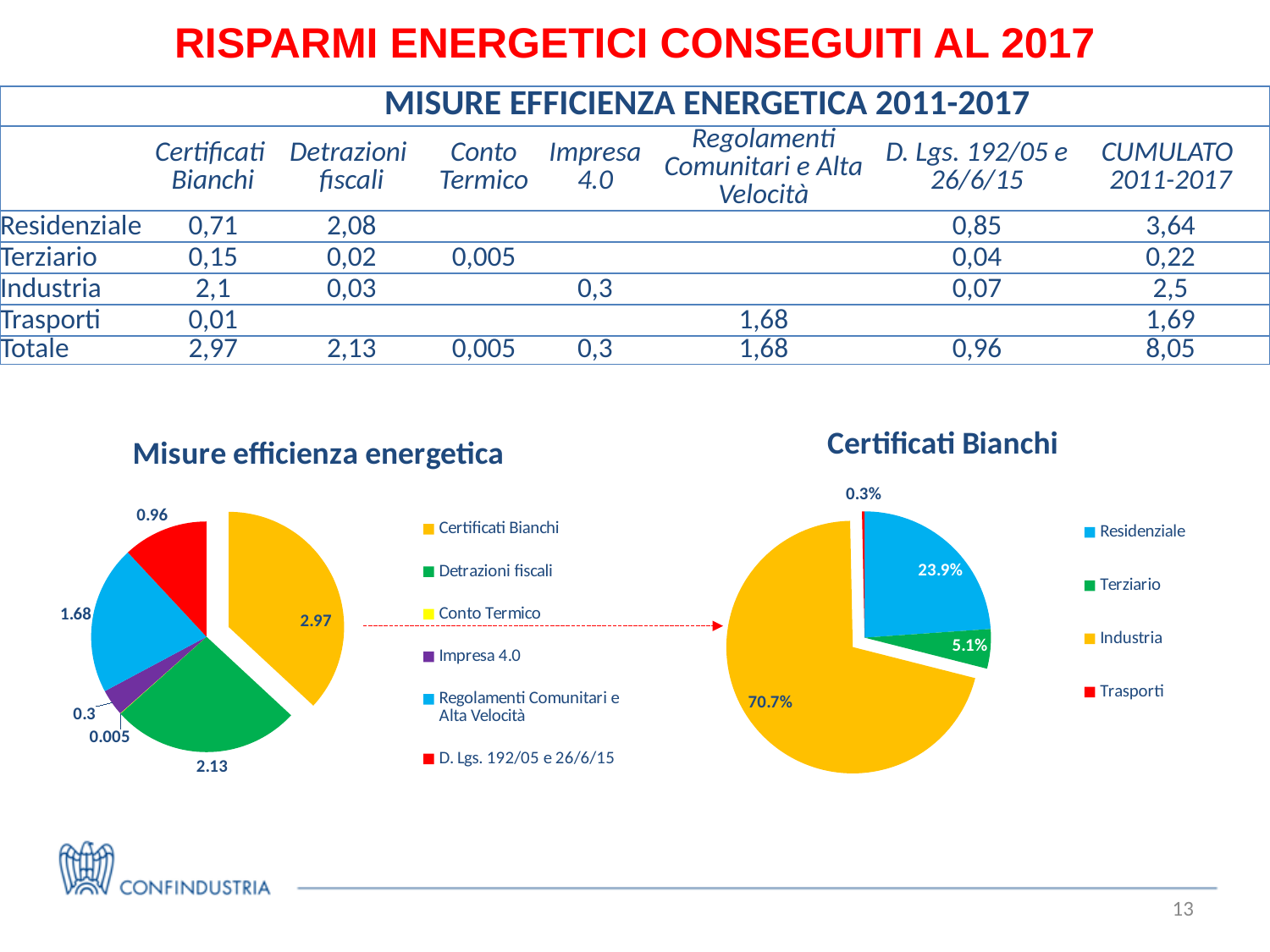

RISPARMI ENERGETICI CONSEGUITI AL 2017
|  | MISURE EFFICIENZA ENERGETICA 2011-2017 |  |  |  |  |  |  |
| --- | --- | --- | --- | --- | --- | --- | --- |
|  | Certificati Bianchi | Detrazioni fiscali | Conto Termico | Impresa 4.0 | Regolamenti Comunitari e Alta Velocità | D. Lgs. 192/05 e 26/6/15 | CUMULATO 2011-2017 |
| Residenziale | 0,71 | 2,08 |  |  |  | 0,85 | 3,64 |
| Terziario | 0,15 | 0,02 | 0,005 |  |  | 0,04 | 0,22 |
| Industria | 2,1 | 0,03 |  | 0,3 |  | 0,07 | 2,5 |
| Trasporti | 0,01 |  |  |  | 1,68 |  | 1,69 |
| Totale | 2,97 | 2,13 | 0,005 | 0,3 | 1,68 | 0,96 | 8,05 |

### Chart:

| Category | Certificati Bianchi |
|---|---|
| Residenziale | 0.7100000000000004 |
| Terziario | 0.1500000000000001 |
| Industria | 2.1 |
| Trasporti | 0.010000000000000005 |

### Chart: Misure efficienza energetica

| Category |  |
|---|---|
| Certificati Bianchi | 2.9699999999999998 |
| Detrazioni fiscali | 2.13 |
| Conto Termico | 0.005000000000000004 |
| Impresa 4.0 | 0.3000000000000002 |
| Regolamenti Comunitari e Alta Velocità | 1.6800000000000008 |
| D. Lgs. 192/05 e 26/6/15 | 0.9600000000000004 |
13